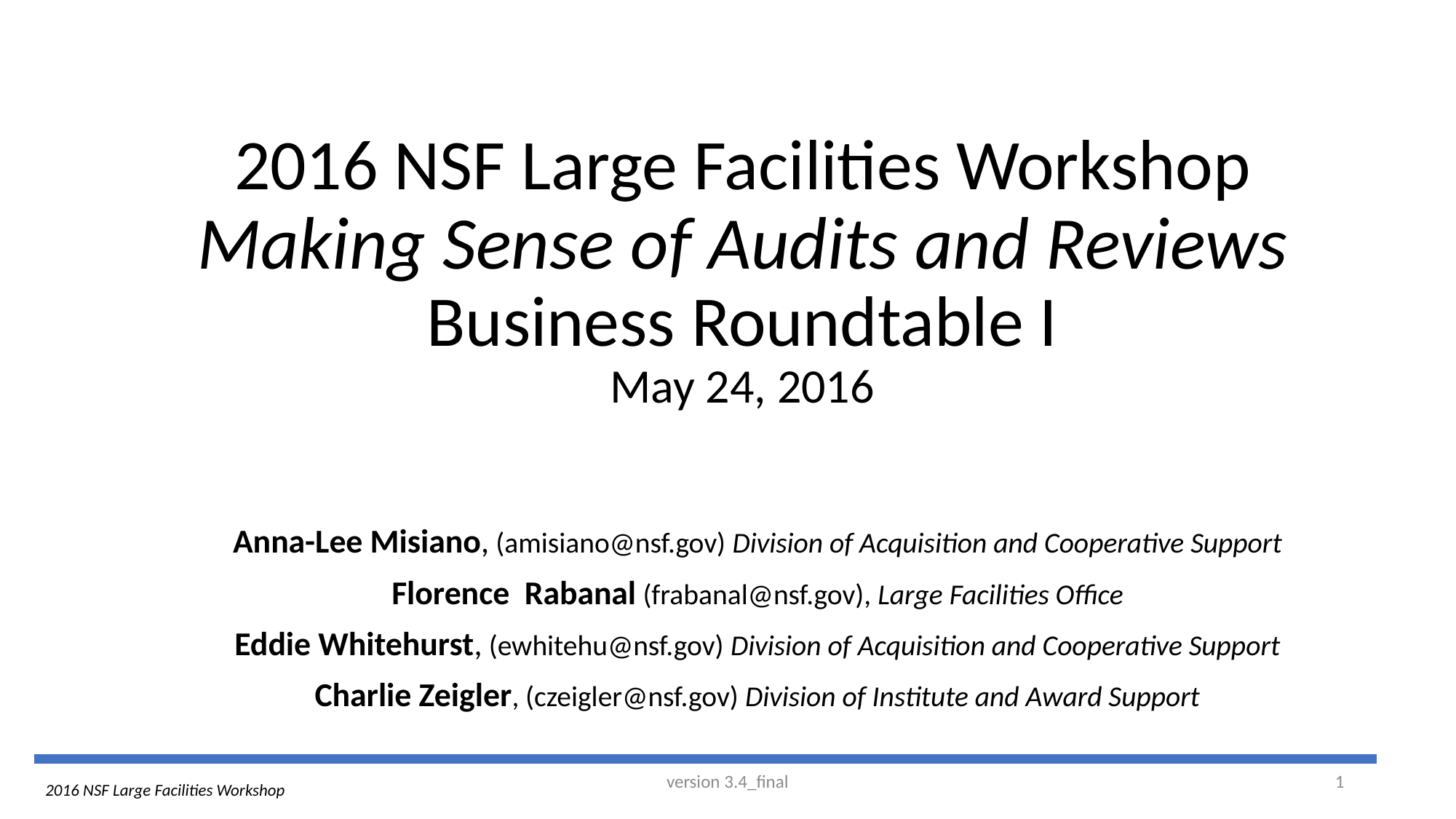

# 2016 NSF Large Facilities Workshop Making Sense of Audits and Reviews Business Roundtable I May 24, 2016
Anna-Lee Misiano, (amisiano@nsf.gov) Division of Acquisition and Cooperative Support
Florence  Rabanal (frabanal@nsf.gov), Large Facilities Office
Eddie Whitehurst, (ewhitehu@nsf.gov) Division of Acquisition and Cooperative Support
Charlie Zeigler, (czeigler@nsf.gov) Division of Institute and Award Support
version 3.4_final
1
2016 NSF Large Facilities Workshop